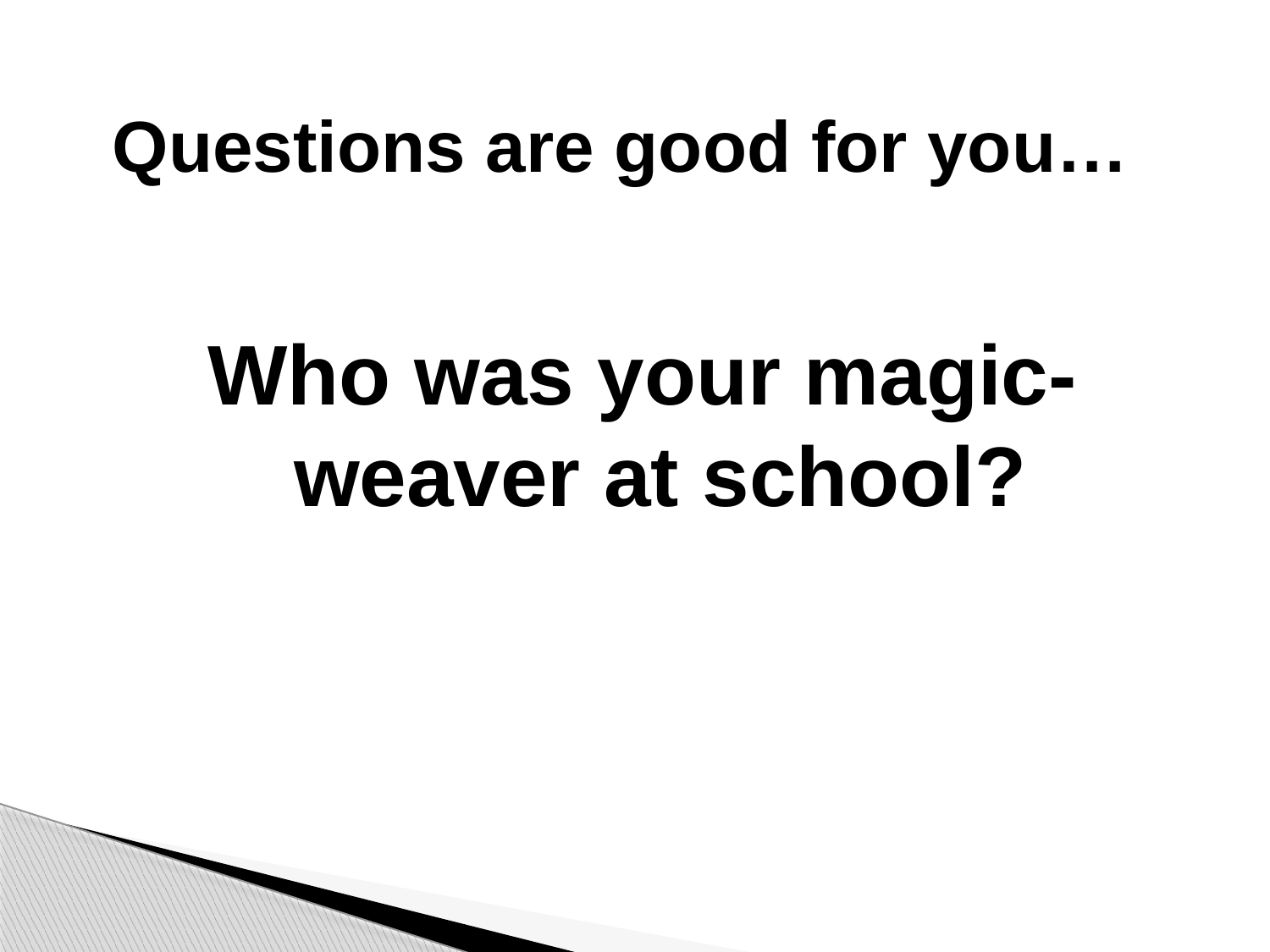

# Questions are good for you…

Who was your magic-weaver at school?